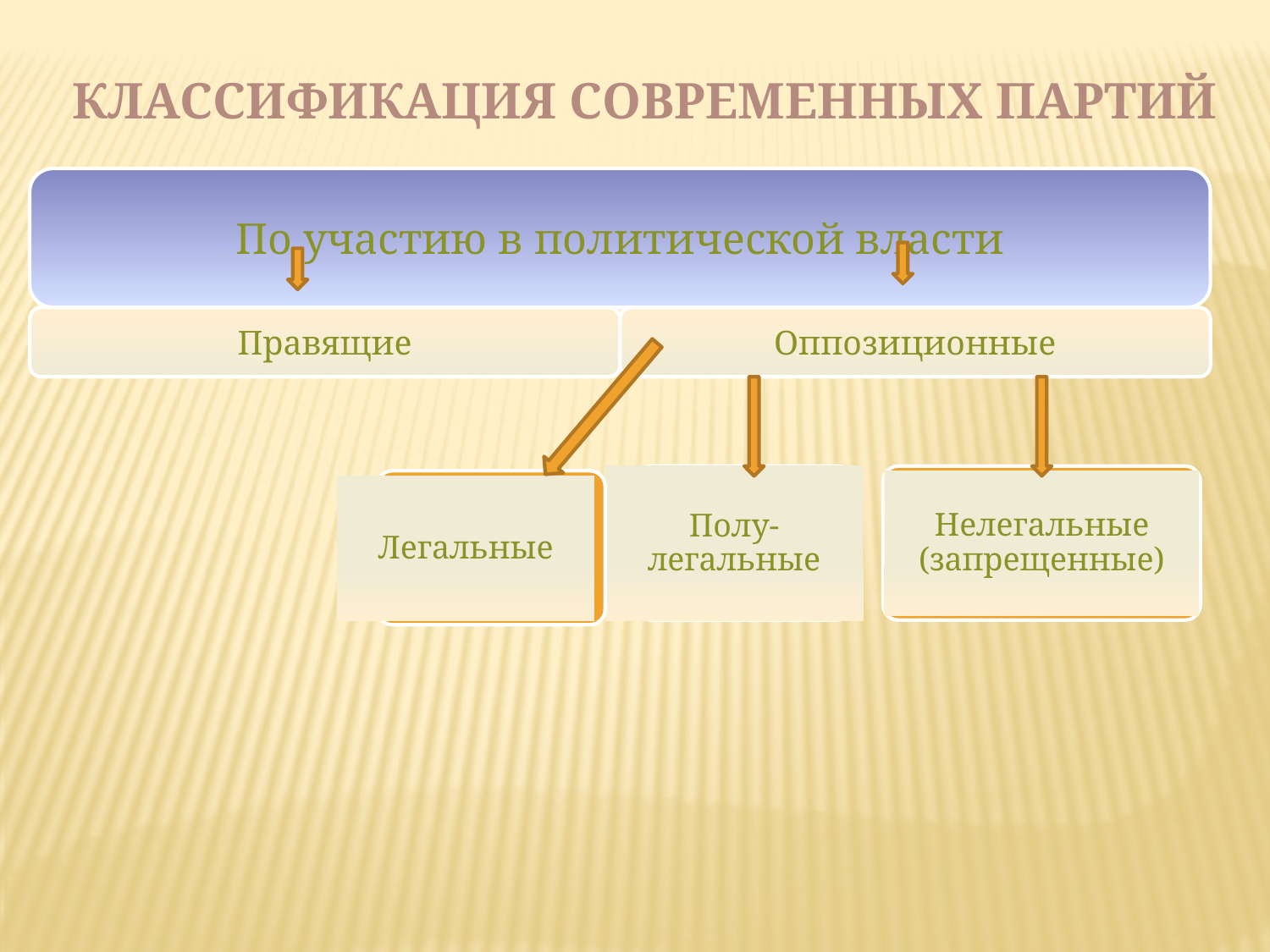

Классификация современных партий
По участию в политической власти
Правящие
Оппозиционные

Полу-легальные

Нелегальные (запрещенные)

Легальные